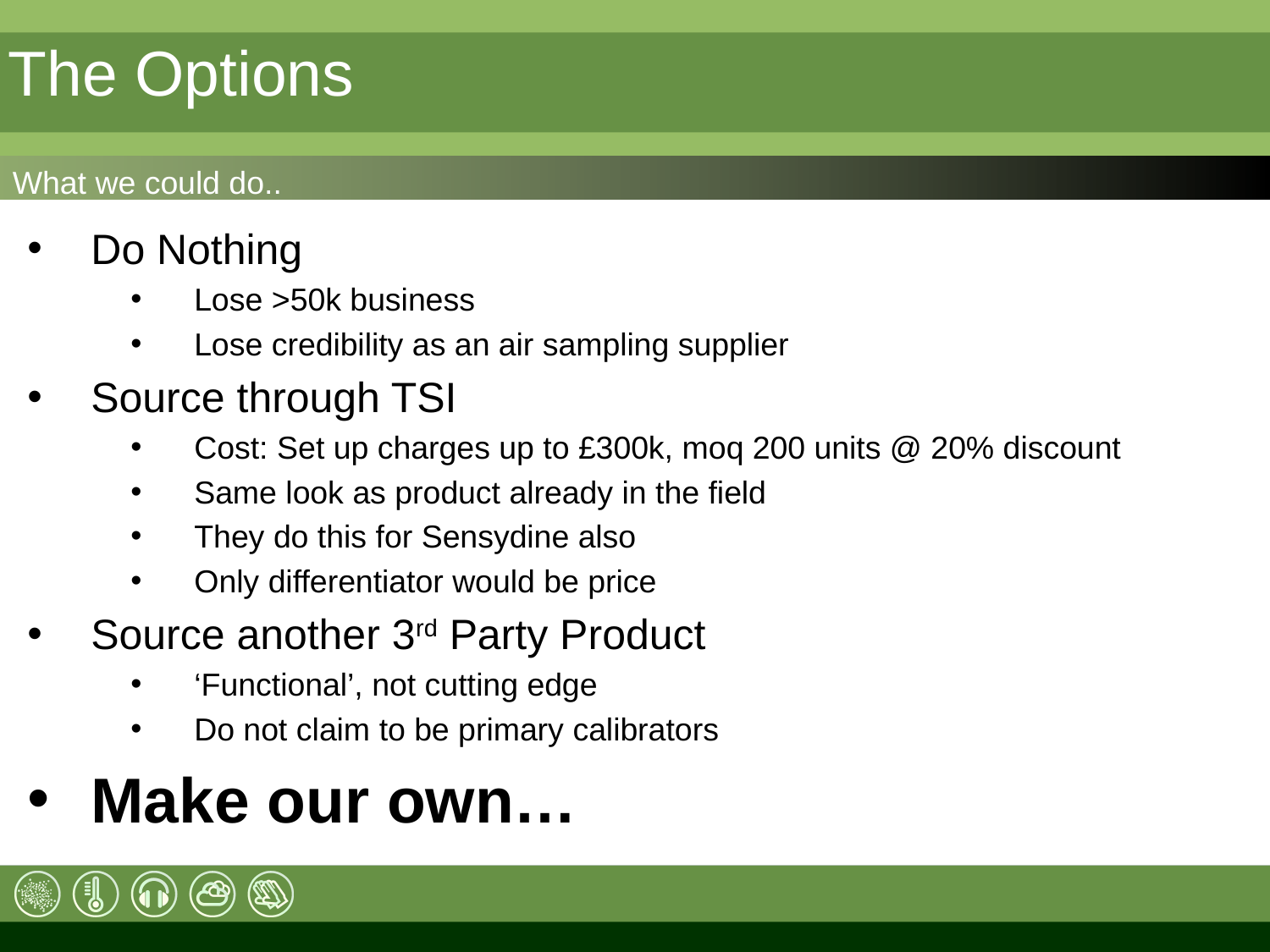

The Options
What we could do..
Do Nothing
Lose >50k business
Lose credibility as an air sampling supplier
Source through TSI
Cost: Set up charges up to £300k, moq 200 units @ 20% discount
Same look as product already in the field
They do this for Sensydine also
Only differentiator would be price
Source another 3rd Party Product
‘Functional’, not cutting edge
Do not claim to be primary calibrators
Make our own…